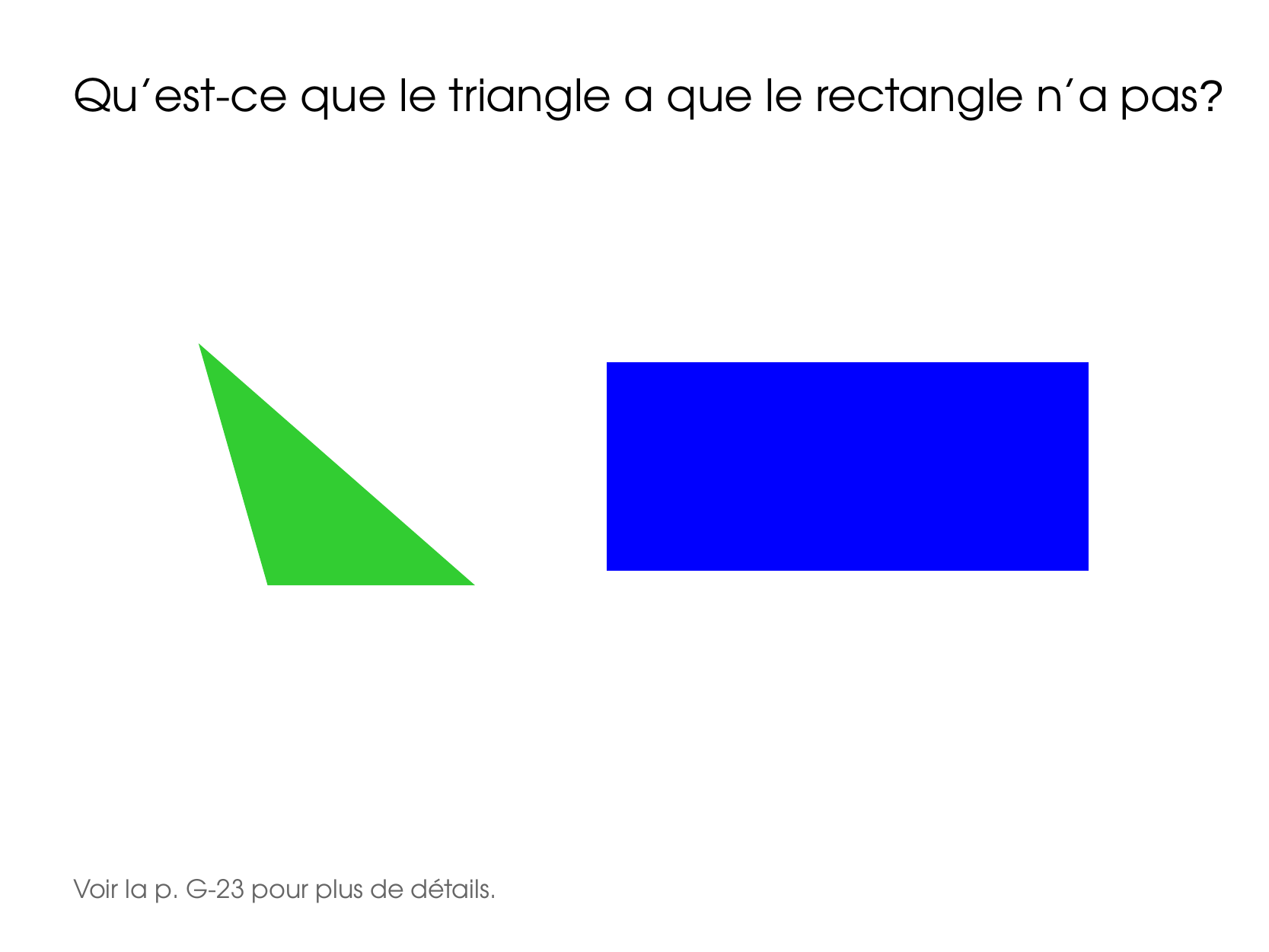

Qu’est-ce que le triangle a que le rectangle n’a pas?

Voir la p. G-23 pour plus de détails.